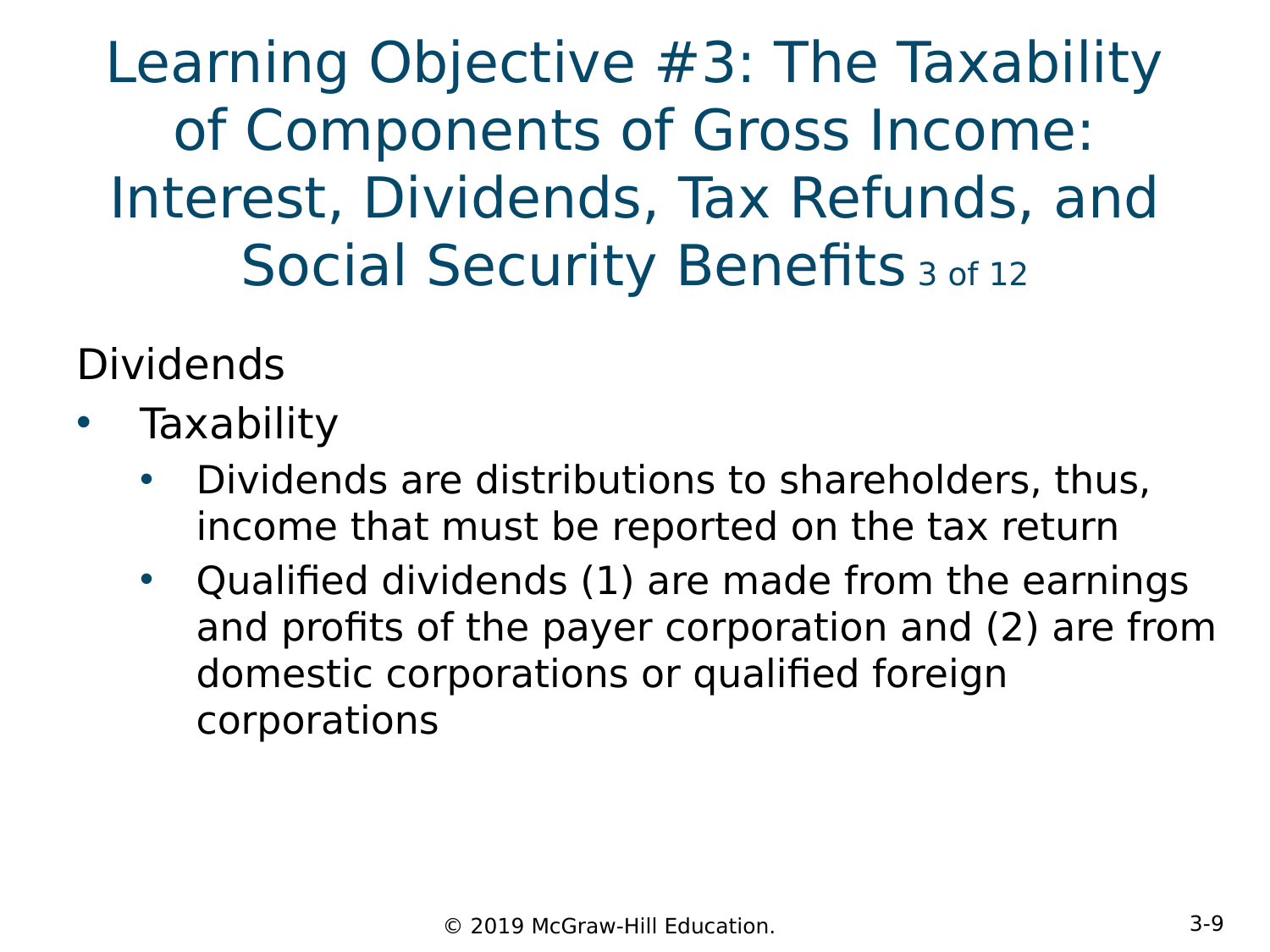

# Learning Objective #3: The Taxability of Components of Gross Income: Interest, Dividends, Tax Refunds, and Social Security Benefits 3 of 12
Dividends
Taxability
Dividends are distributions to shareholders, thus, income that must be reported on the tax return
Qualified dividends (1) are made from the earnings and profits of the payer corporation and (2) are from domestic corporations or qualified foreign corporations